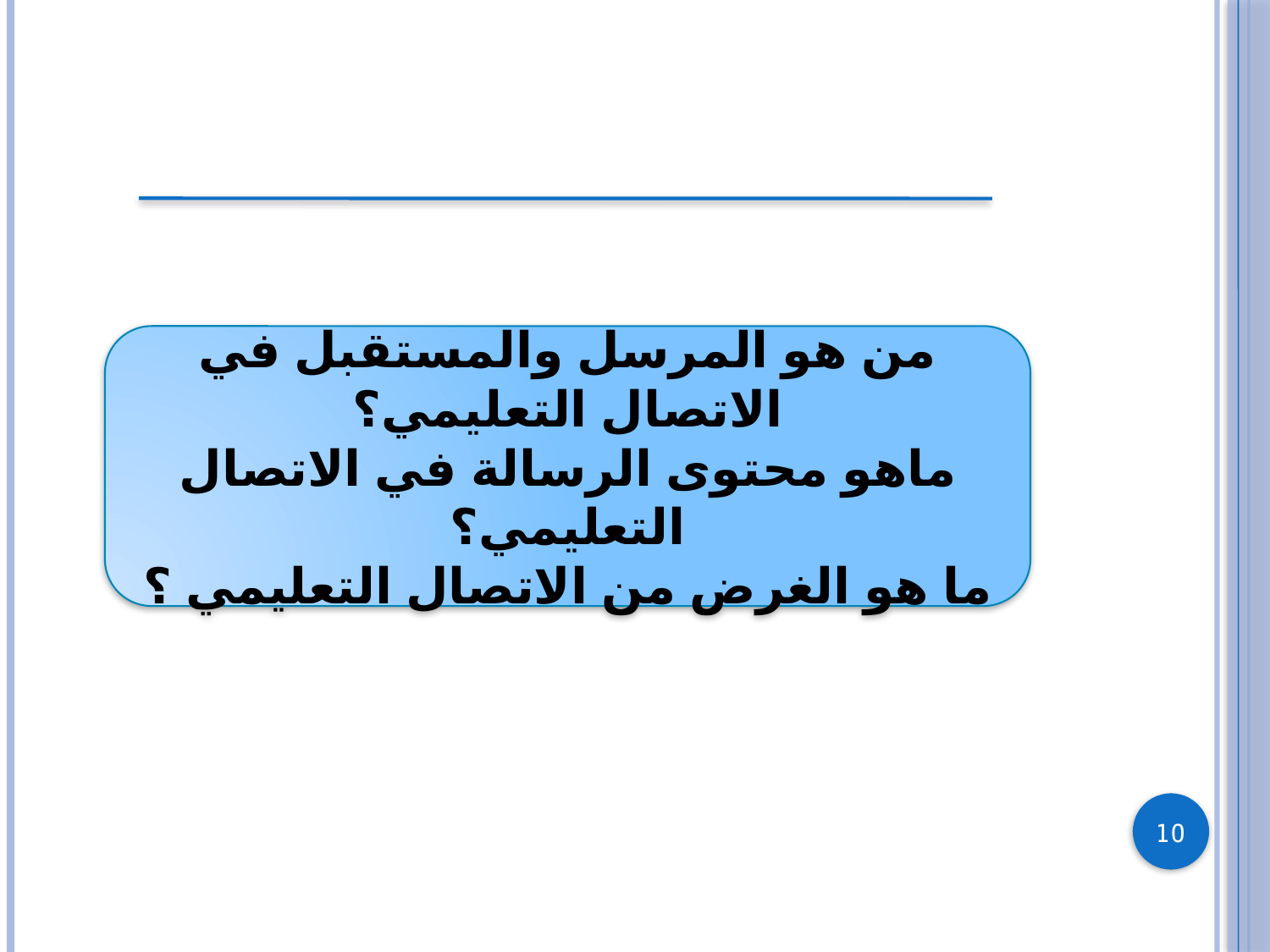

#
من هو المرسل والمستقبل في الاتصال التعليمي؟
ماهو محتوى الرسالة في الاتصال التعليمي؟
ما هو الغرض من الاتصال التعليمي ؟
10